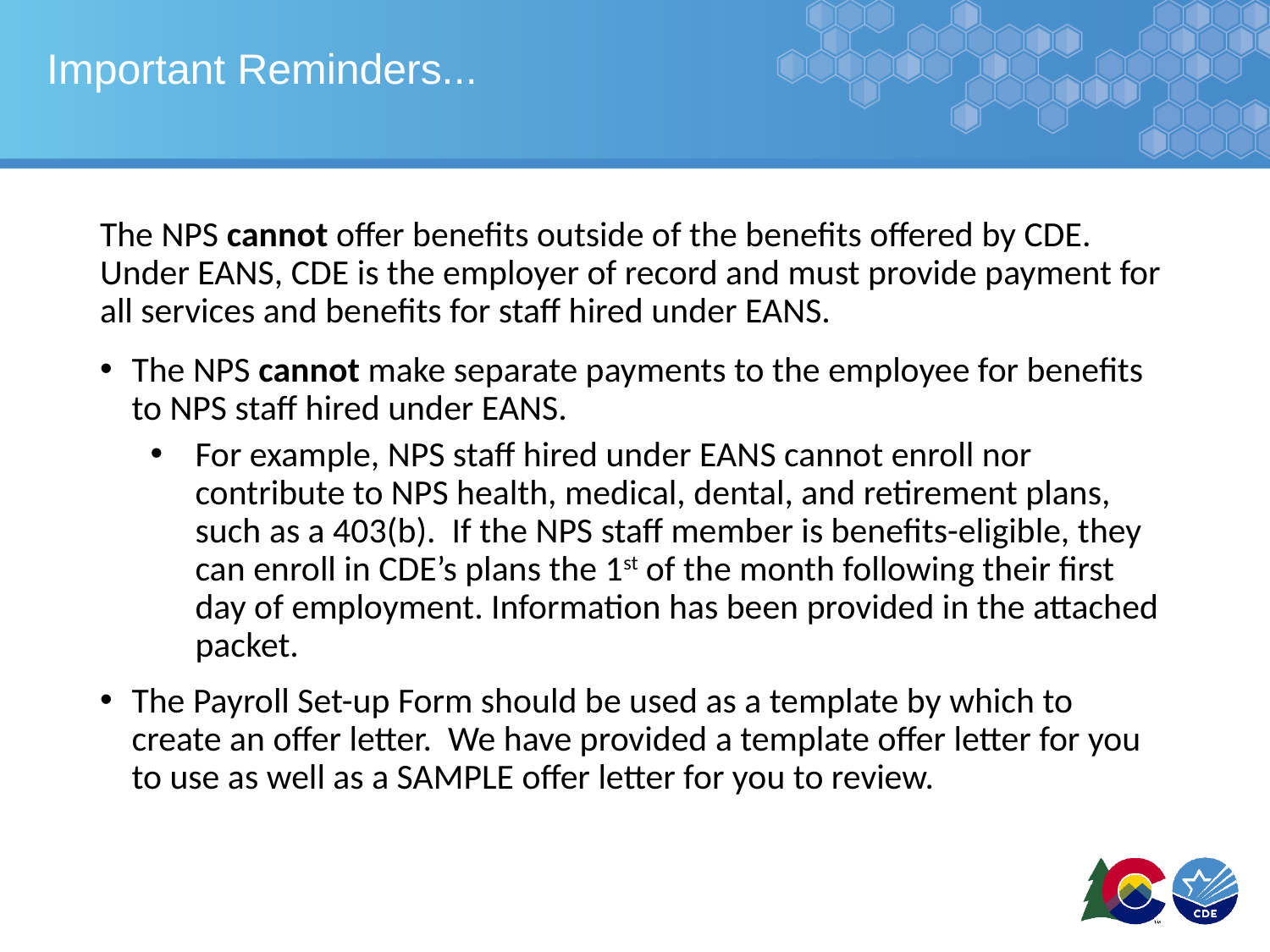

# Important Reminders...
The NPS cannot offer benefits outside of the benefits offered by CDE.  Under EANS, CDE is the employer of record and must provide payment for all services and benefits for staff hired under EANS.
The NPS cannot make separate payments to the employee for benefits to NPS staff hired under EANS.
For example, NPS staff hired under EANS cannot enroll nor contribute to NPS health, medical, dental, and retirement plans, such as a 403(b).  If the NPS staff member is benefits-eligible, they can enroll in CDE’s plans the 1st of the month following their first day of employment. Information has been provided in the attached packet.
The Payroll Set-up Form should be used as a template by which to create an offer letter.  We have provided a template offer letter for you to use as well as a SAMPLE offer letter for you to review.